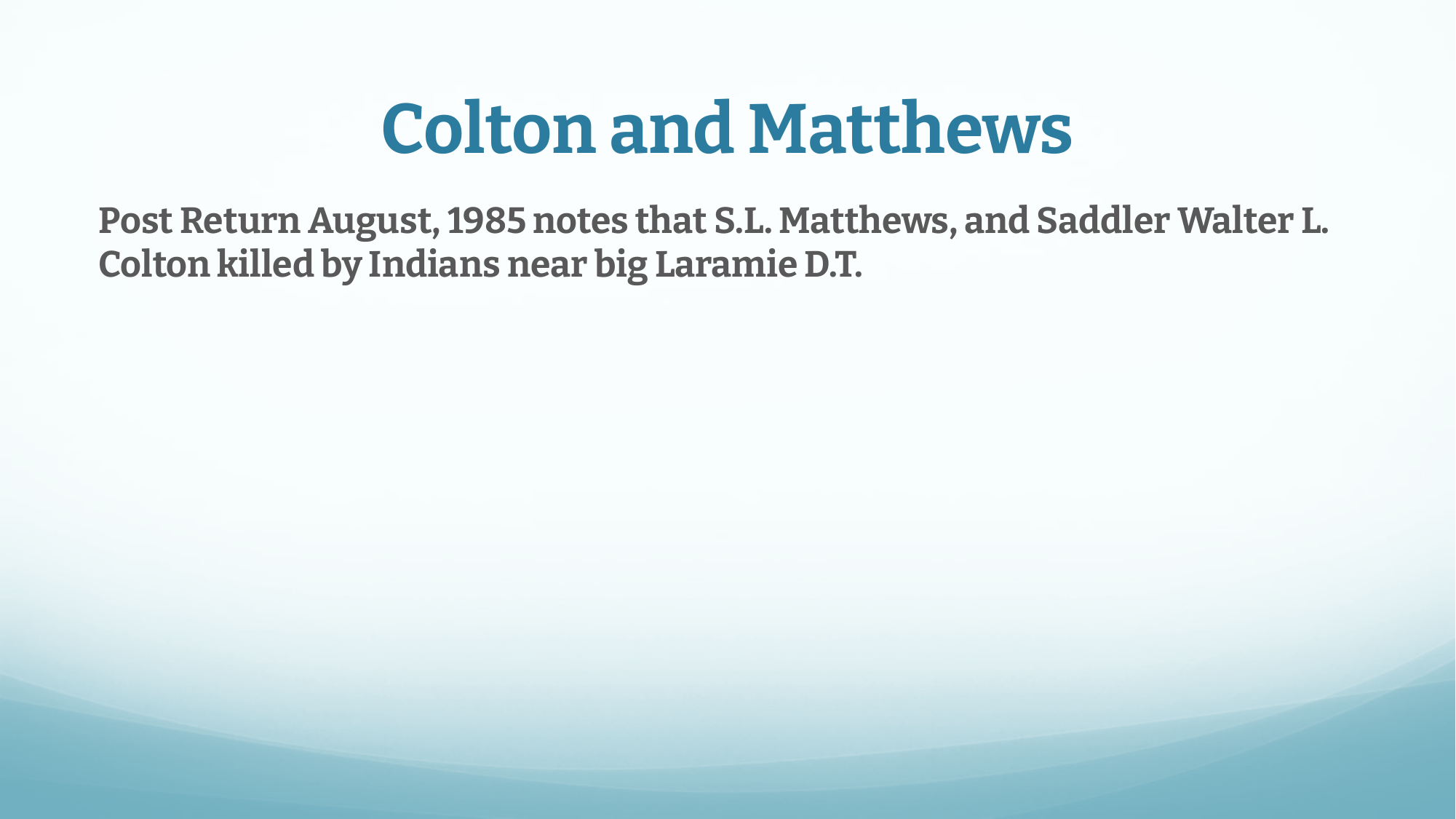

# Colton and Matthews
Post Return August, 1985 notes that S.L. Matthews, and Saddler Walter L. Colton killed by Indians near big Laramie D.T.